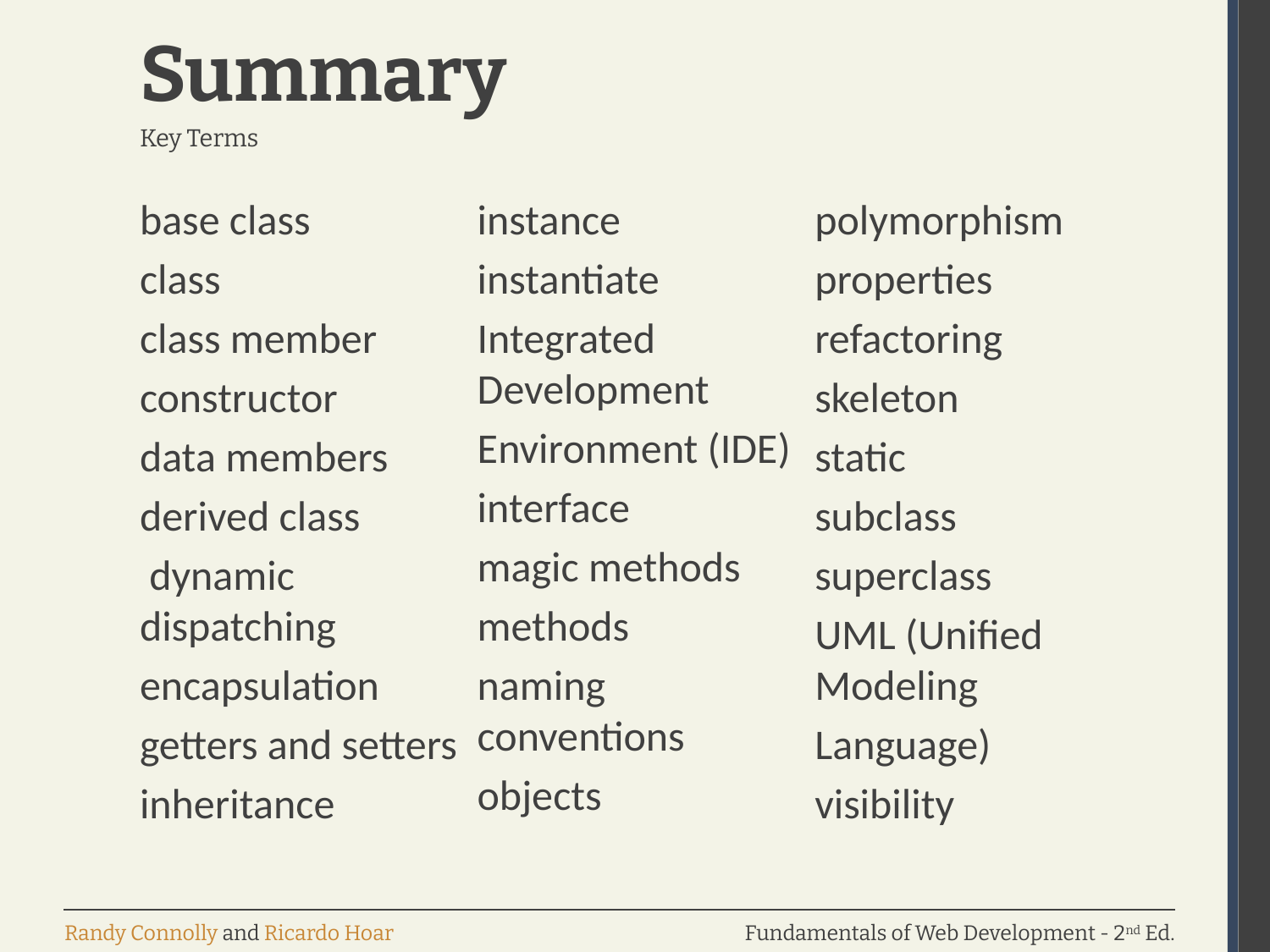

# Summary
Key Terms
base class
class
class member
constructor
data members
derived class
 dynamic dispatching
encapsulation
getters and setters
inheritance
instance
instantiate
Integrated Development
Environment (IDE)
interface
magic methods
methods
naming conventions
objects
polymorphism
properties
refactoring
skeleton
static
subclass
superclass
UML (Unified Modeling
Language)
visibility